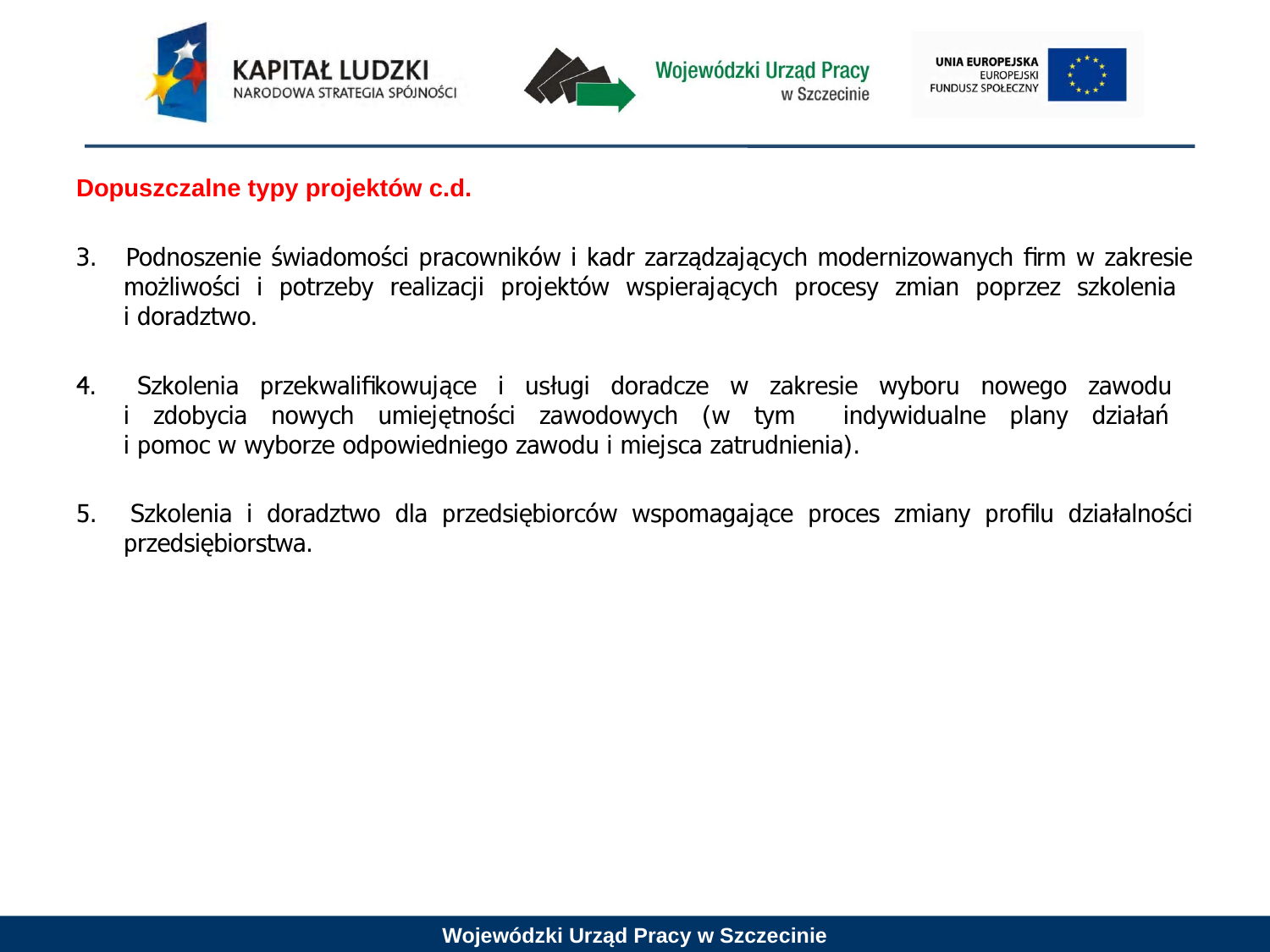

Dopuszczalne typy projektów c.d.

3. 	Podnoszenie świadomości pracowników i kadr zarządzających modernizowanych firm w zakresie możliwości i potrzeby realizacji projektów wspierających procesy zmian poprzez szkolenia
i doradztwo.

4. 	Szkolenia przekwalifikowujące i usługi doradcze w zakresie wyboru nowego zawodu
i zdobycia nowych umiejętności zawodowych (w tym  indywidualne plany działań
i pomoc w wyborze odpowiedniego zawodu i miejsca zatrudnienia).

5. 	Szkolenia i doradztwo dla przedsiębiorców wspomagające proces zmiany profilu działalności przedsiębiorstwa.